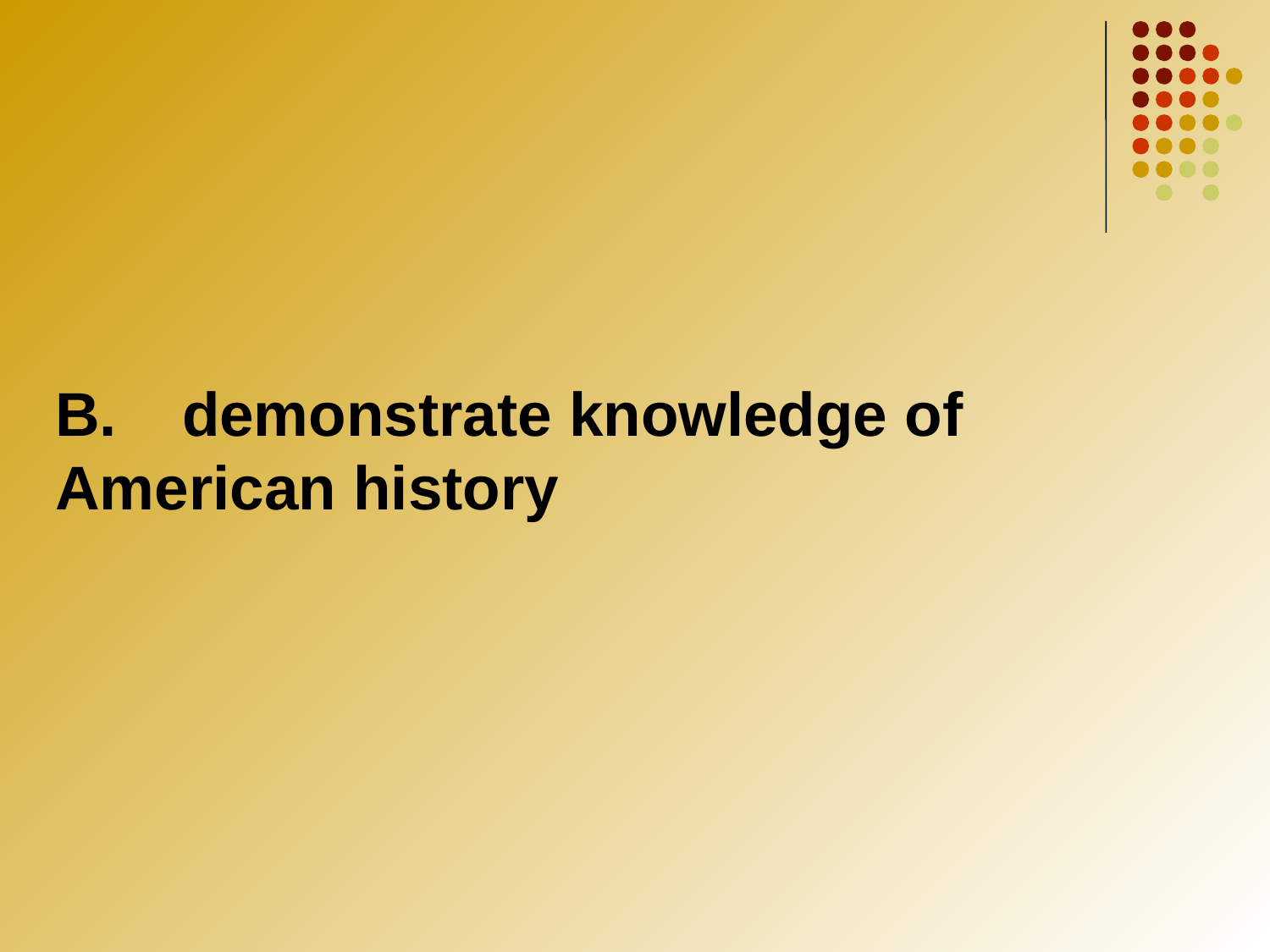

# B.	demonstrate knowledge of 	American history